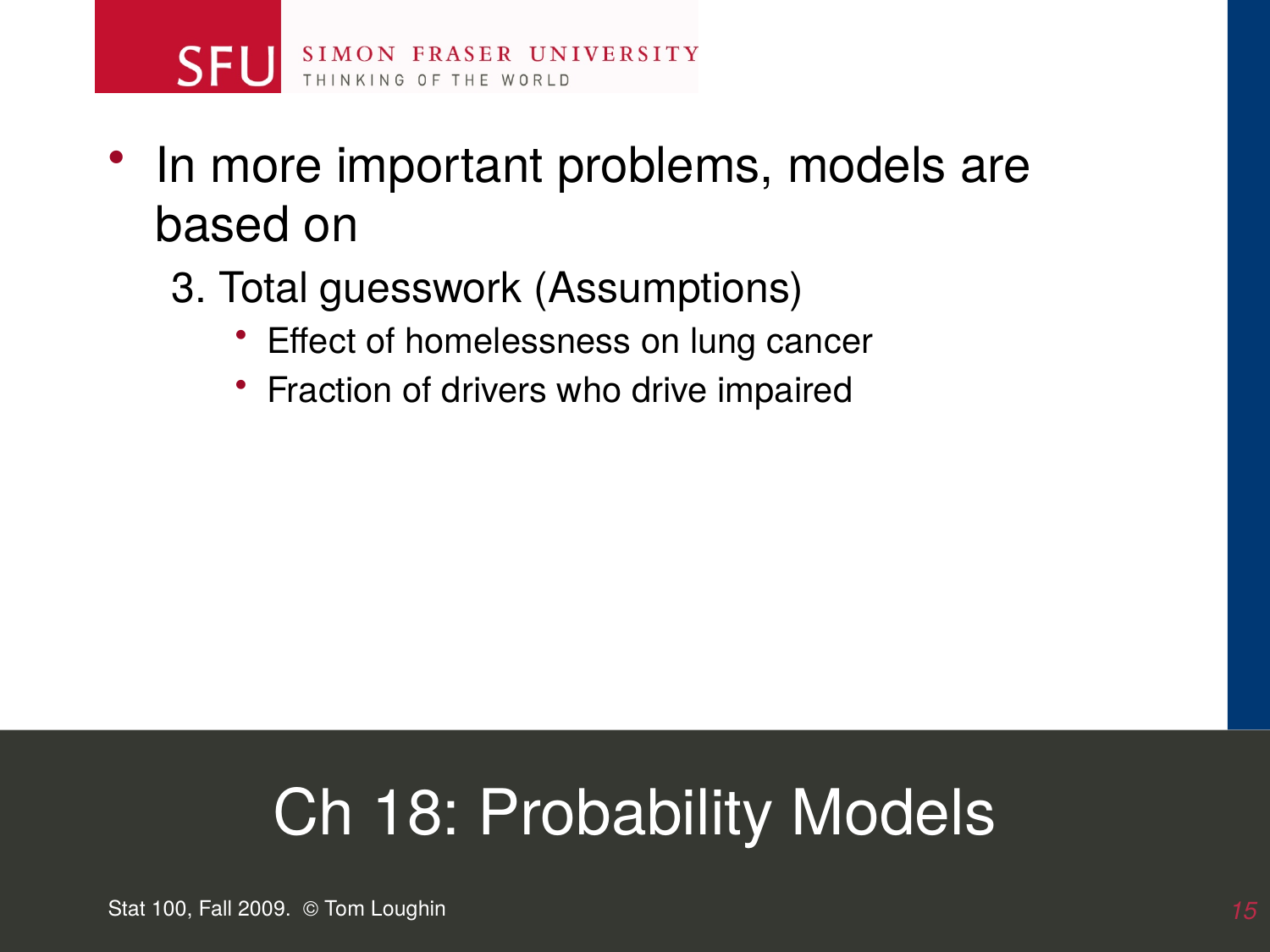

In more important problems, models are based on
3. Total guesswork (Assumptions)
Effect of homelessness on lung cancer
Fraction of drivers who drive impaired
# Ch 18: Probability Models
Stat 100, Fall 2009.  © Tom Loughin
15